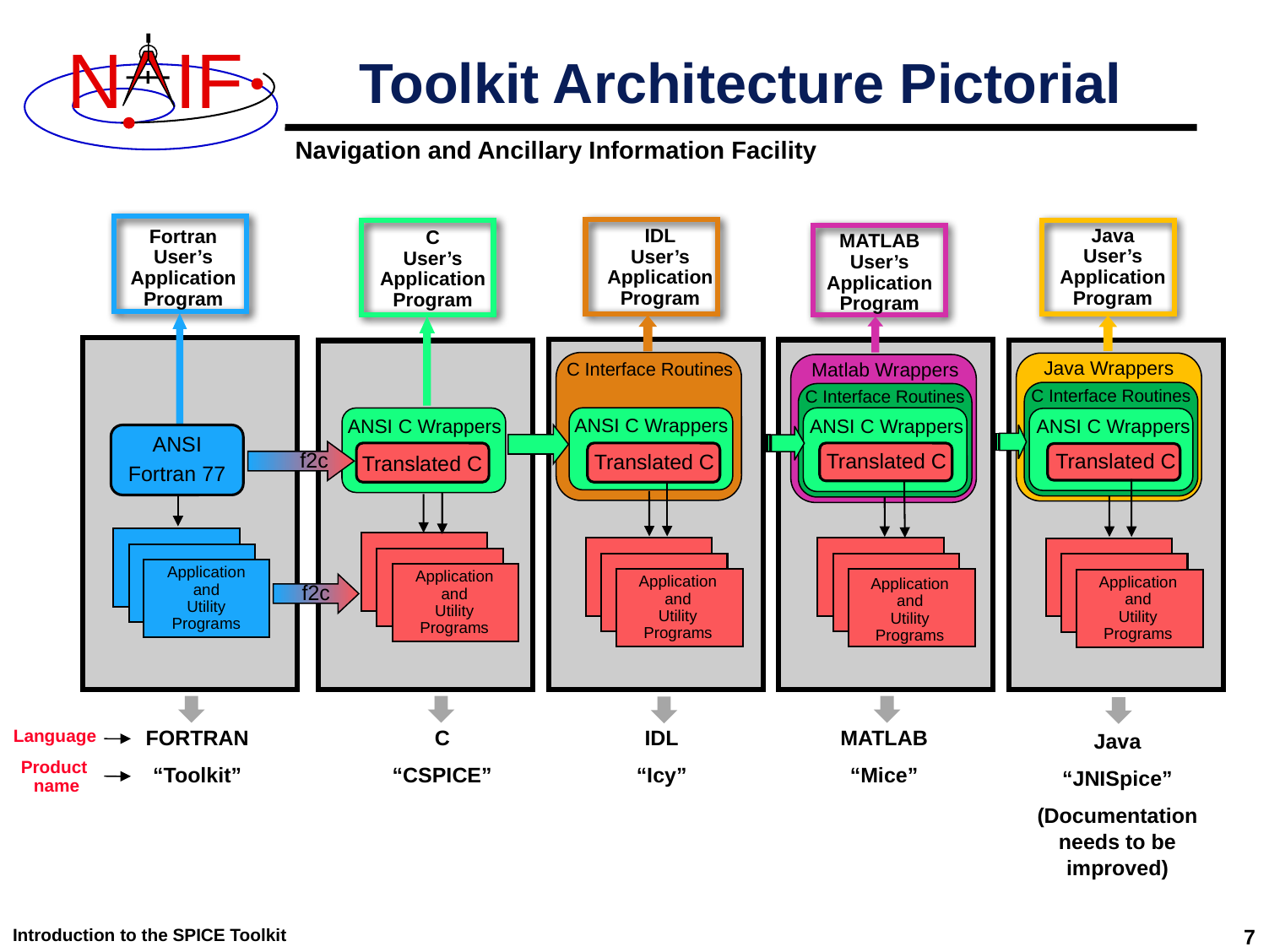

# Toolkit Architecture Pictorial

Java
User’s
Application
Program
IDL
User’s
Application
Program

Fortran
User’s
Application
Program

C
User’s
Application
Program
MATLAB
User’s
Application
Program

Java Wrappers

C Interface Routines
Matlab Wrappers

C Interface Routines
C Interface Routines

ANSI C Wrappers
ANSI C Wrappers
ANSI C Wrappers
ANSI C Wrappers

ANSI
Fortran 77

f2c

Translated C
Translated C
Translated C
Translated C

Application
and
Utility
Programs
Application
and
Utility
Programs

Application
and
Utility
Programs
Application
and
Utility
Programs

Application
and
Utility
Programs
f2c

Language
FORTRAN
“Toolkit”
C
“CSPICE”
IDL
“Icy”
MATLAB
“Mice”
Java
“JNISpice”
(Documentation
needs to be
improved)

Product
name

Introduction to the SPICE Toolkit
7